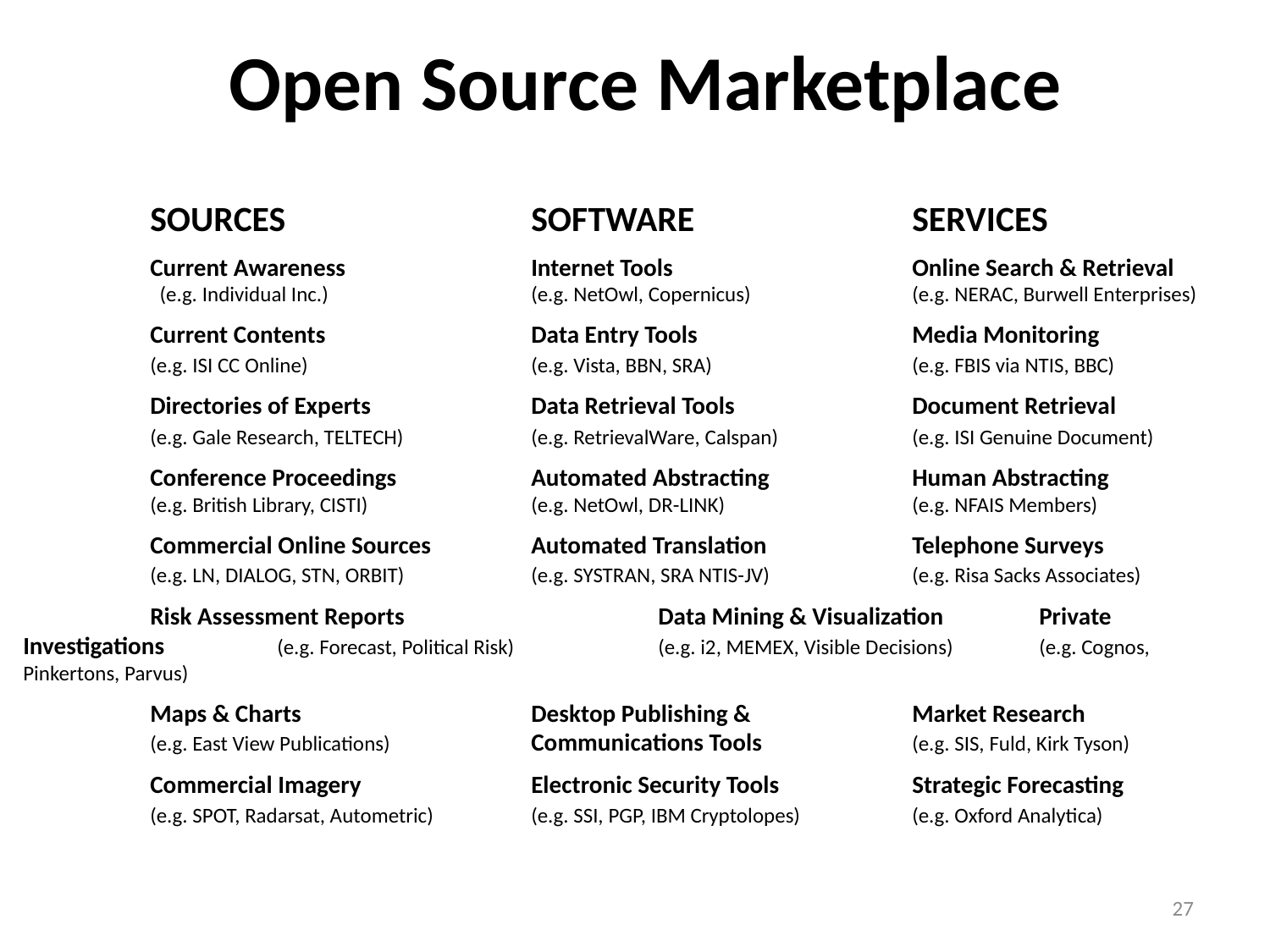

# Open Source Marketplace
	SOURCES		SOFTWARE		SERVICES
	Current Awareness		Internet Tools		Online Search & Retrieval      	  (e.g. Individual Inc.)		(e.g. NetOwl, Copernicus)		(e.g. NERAC, Burwell Enterprises)
	Current Contents		Data Entry Tools		Media Monitoring                     	(e.g. ISI CC Online)		(e.g. Vista, BBN, SRA)		(e.g. FBIS via NTIS, BBC)
	Directories of Experts		Data Retrieval Tools		Document Retrieval                     	(e.g. Gale Research, TELTECH)		(e.g. RetrievalWare, Calspan)		(e.g. ISI Genuine Document)
	Conference Proceedings		Automated Abstracting		Human Abstracting                     	(e.g. British Library, CISTI)		(e.g. NetOwl, DR-LINK)		(e.g. NFAIS Members)
	Commercial Online Sources	Automated Translation		Telephone Surveys                     	(e.g. LN, DIALOG, STN, ORBIT)	(e.g. SYSTRAN, SRA NTIS-JV)		(e.g. Risa Sacks Associates)
	Risk Assessment Reports		Data Mining & Visualization	Private Investigations                	(e.g. Forecast, Political Risk)		(e.g. i2, MEMEX, Visible Decisions)	(e.g. Cognos, Pinkertons, Parvus)
	Maps & Charts		Desktop Publishing &		Market Research                       	(e.g. East View Publications)		Communications Tools		(e.g. SIS, Fuld, Kirk Tyson)
	Commercial Imagery		Electronic Security Tools		Strategic Forecasting                	(e.g. SPOT, Radarsat, Autometric)	(e.g. SSI, PGP, IBM Cryptolopes)	(e.g. Oxford Analytica)
27